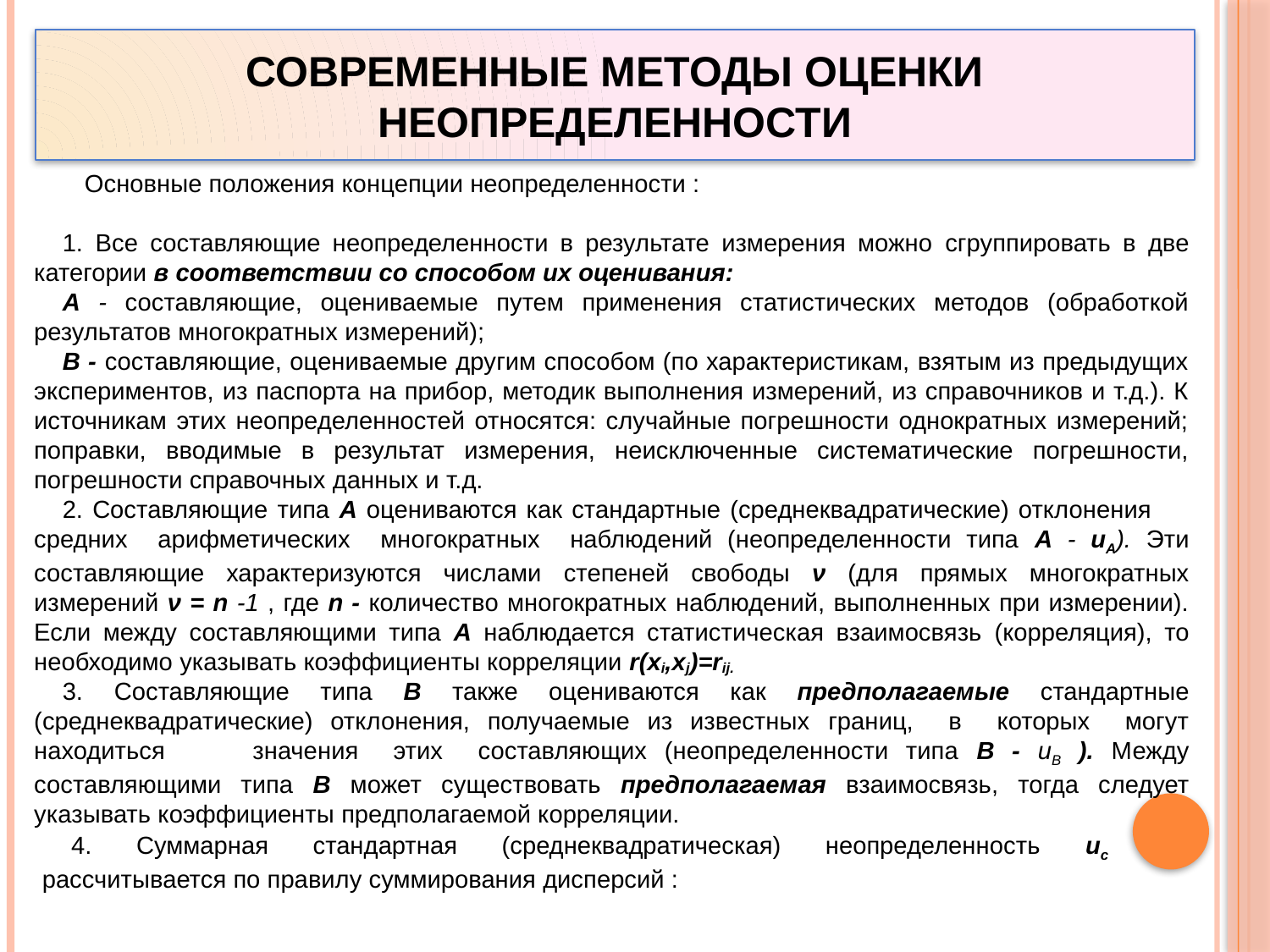

# Современные методы оценки неопределенности
Основные положения концепции неопределенности :

1. Все составляющие неопределенности в результате измерения можно сгруппировать в две категории в соответствии со способом их оценивания:
А - составляющие, оцениваемые путем применения статистических методов (обработкой результатов многократных измерений);
В - составляющие, оцениваемые другим способом (по характеристикам, взятым из предыдущих экспериментов, из паспорта на прибор, методик выполнения измерений, из справочников и т.д.). К источникам этих неопределенностей относятся: случайные погрешности однократных измерений; поправки, вводимые в результат измерения, неисключенные систематические погрешности, погрешности справочных данных и т.д.
2. Составляющие типа А оцениваются как стандартные (среднеквадратические) отклонения     средних  арифметических  многократных  наблюдений (неопределенности типа А - uA). Эти составляющие характеризуются числами степеней свободы ν (для прямых многократных измерений ν = n -1 , где n - количество многократных наблюдений, выполненных при измерении). Если между составляющими типа А наблюдается статистическая взаимосвязь (корреляция), то необходимо указывать коэффициенты корреляции r(xi,xj)=rij.
3. Составляющие типа В также оцениваются как предполагаемые стандартные (среднеквадратические) отклонения, получаемые из известных границ,  в  которых  могут находиться     значения  этих  составляющих (неопределенности типа В - uB ). Между составляющими типа В может существовать предполагаемая взаимосвязь, тогда следует указывать коэффициенты предполагаемой корреляции.
4. Суммарная стандартная (среднеквадратическая) неопределенность uс рассчитывается по правилу суммирования дисперсий :